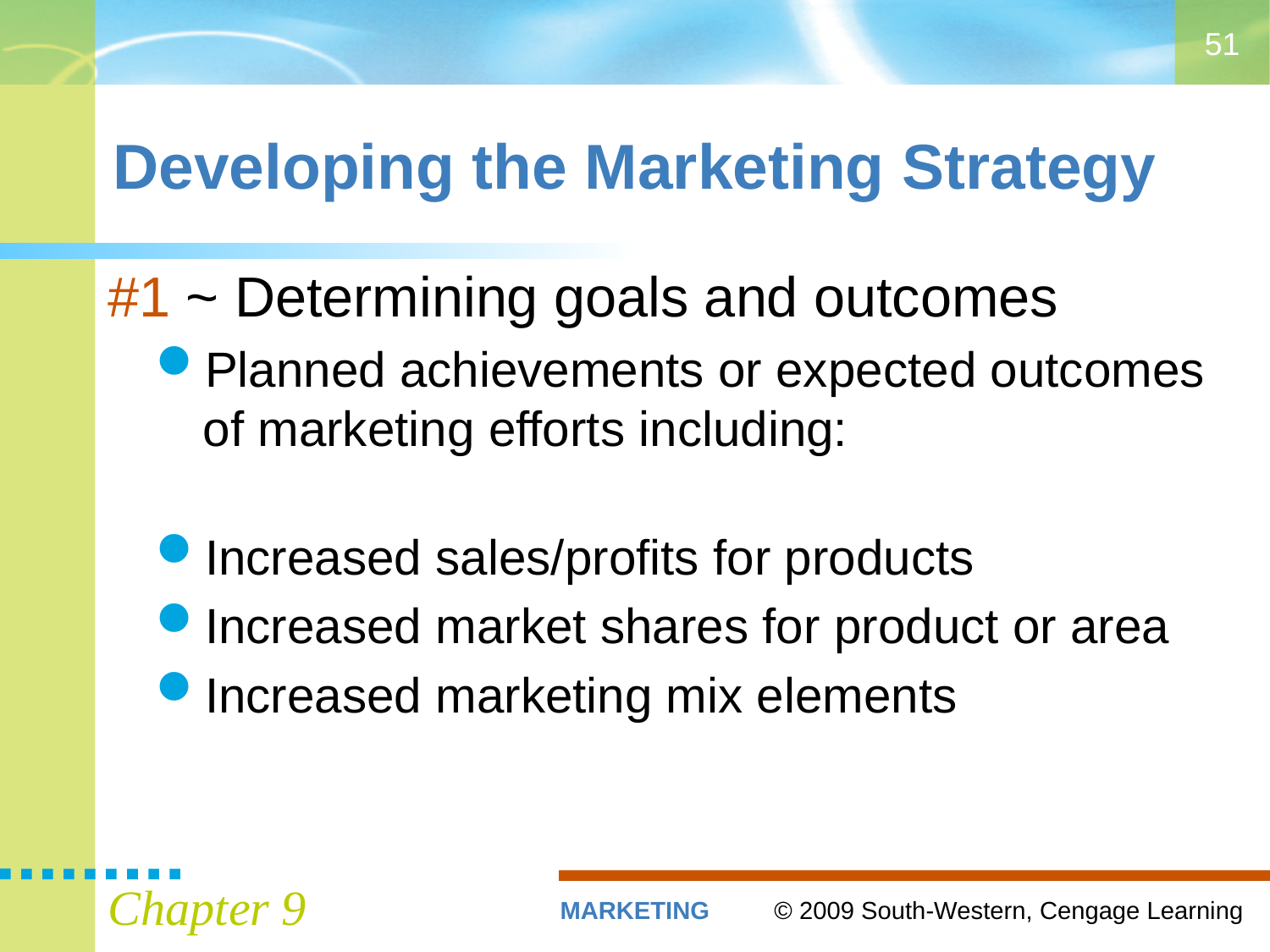

51
# Developing the Marketing Strategy
#1 ~ Determining goals and outcomes
Planned achievements or expected outcomes of marketing efforts including:
Increased sales/profits for products
Increased market shares for product or area
Increased marketing mix elements
Chapter 9